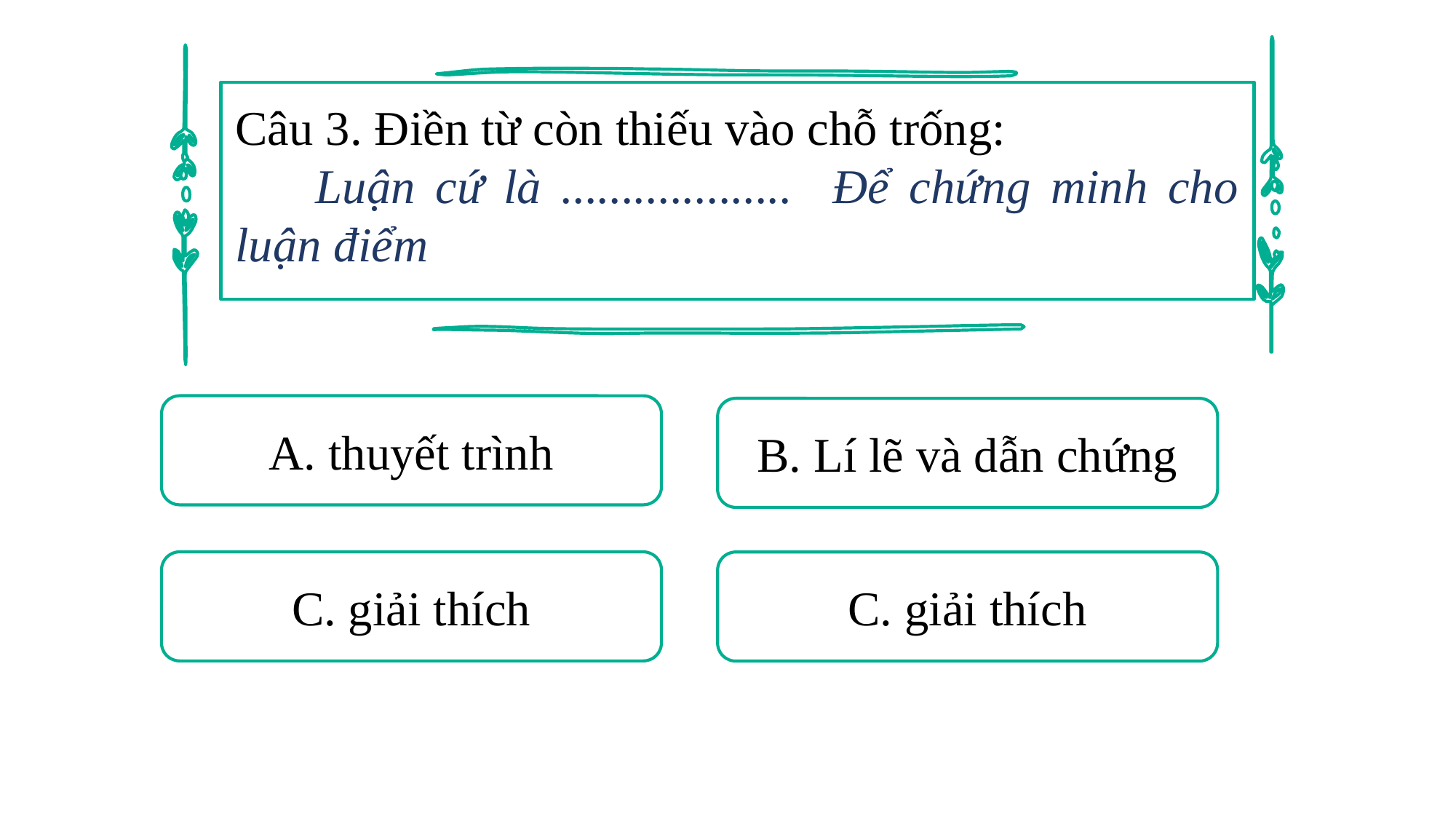

Câu 3. Điền từ còn thiếu vào chỗ trống:
    Luận cứ là ...................  Để chứng minh cho luận điểm
A. thuyết trình
B. Lí lẽ và dẫn chứng
C. giải thích
C. giải thích